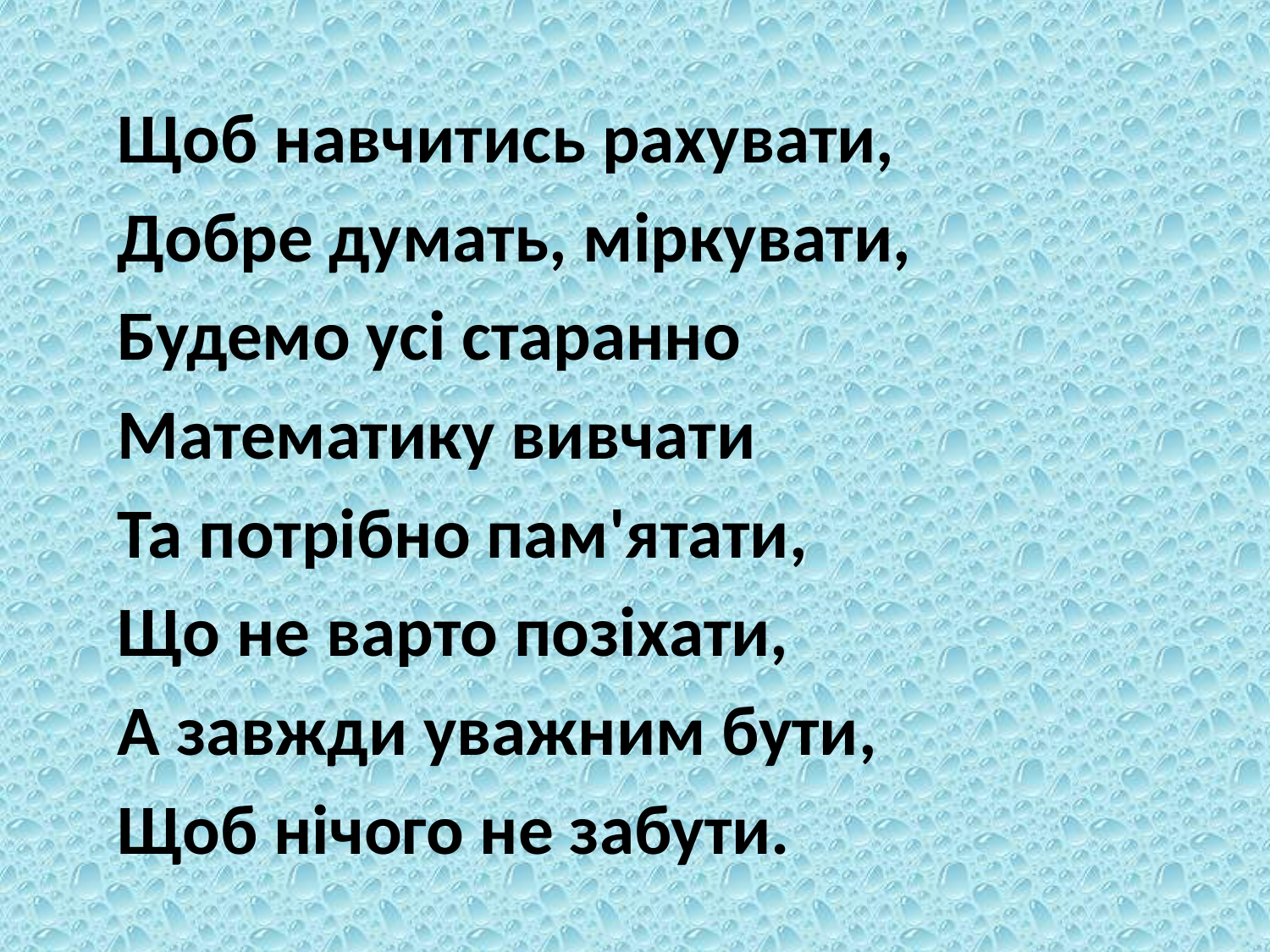

Щоб навчитись рахувати,
Добре думать, міркувати,
Будемо усі старанно
Математику вивчати
Та потрібно пам'ятати,
Що не варто позіхати,
А завжди уважним бути,
Щоб нічого не забути.